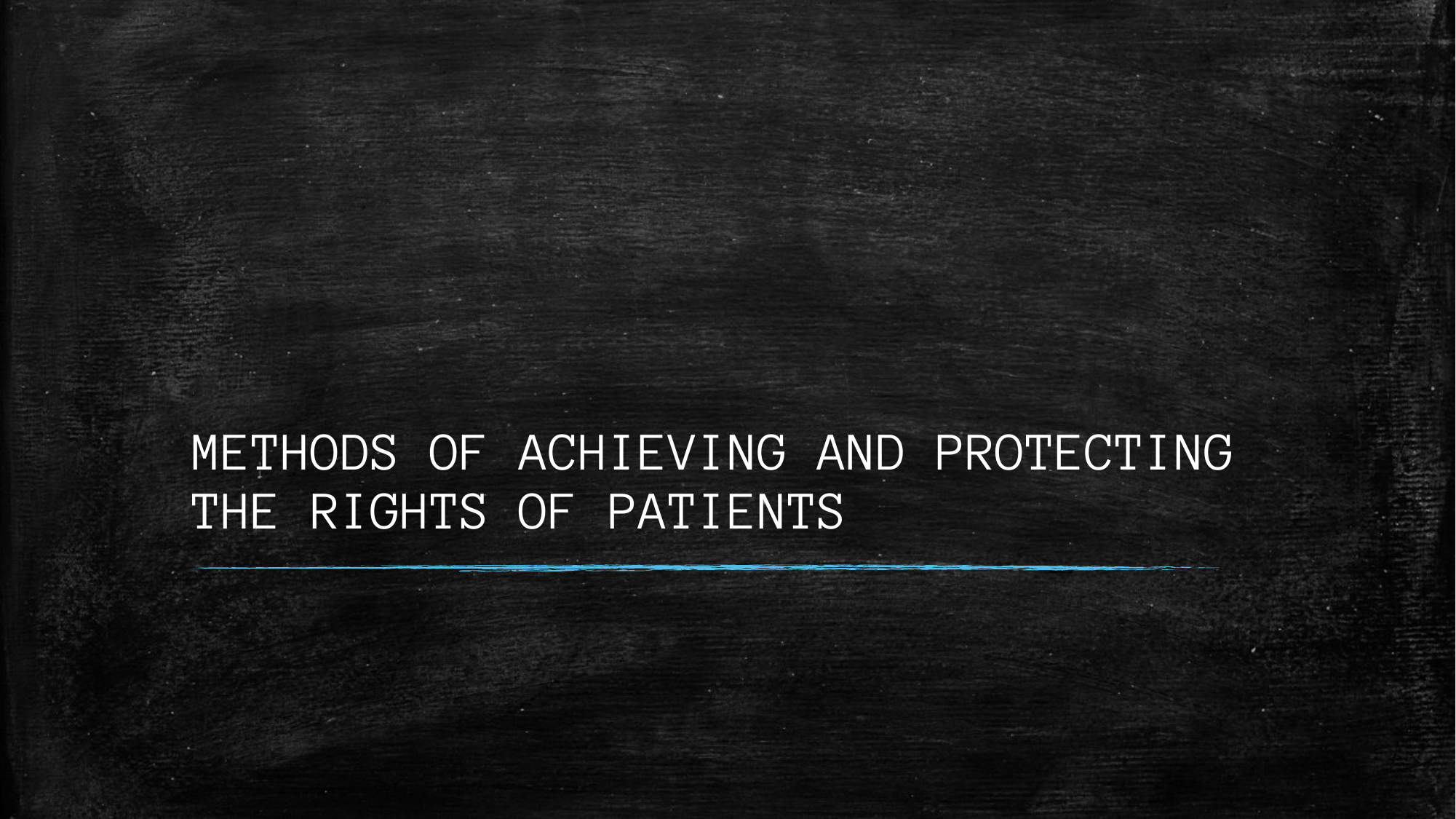

# METHODS OF ACHIEVING AND PROTECTING THE RIGHTS OF PATIENTS